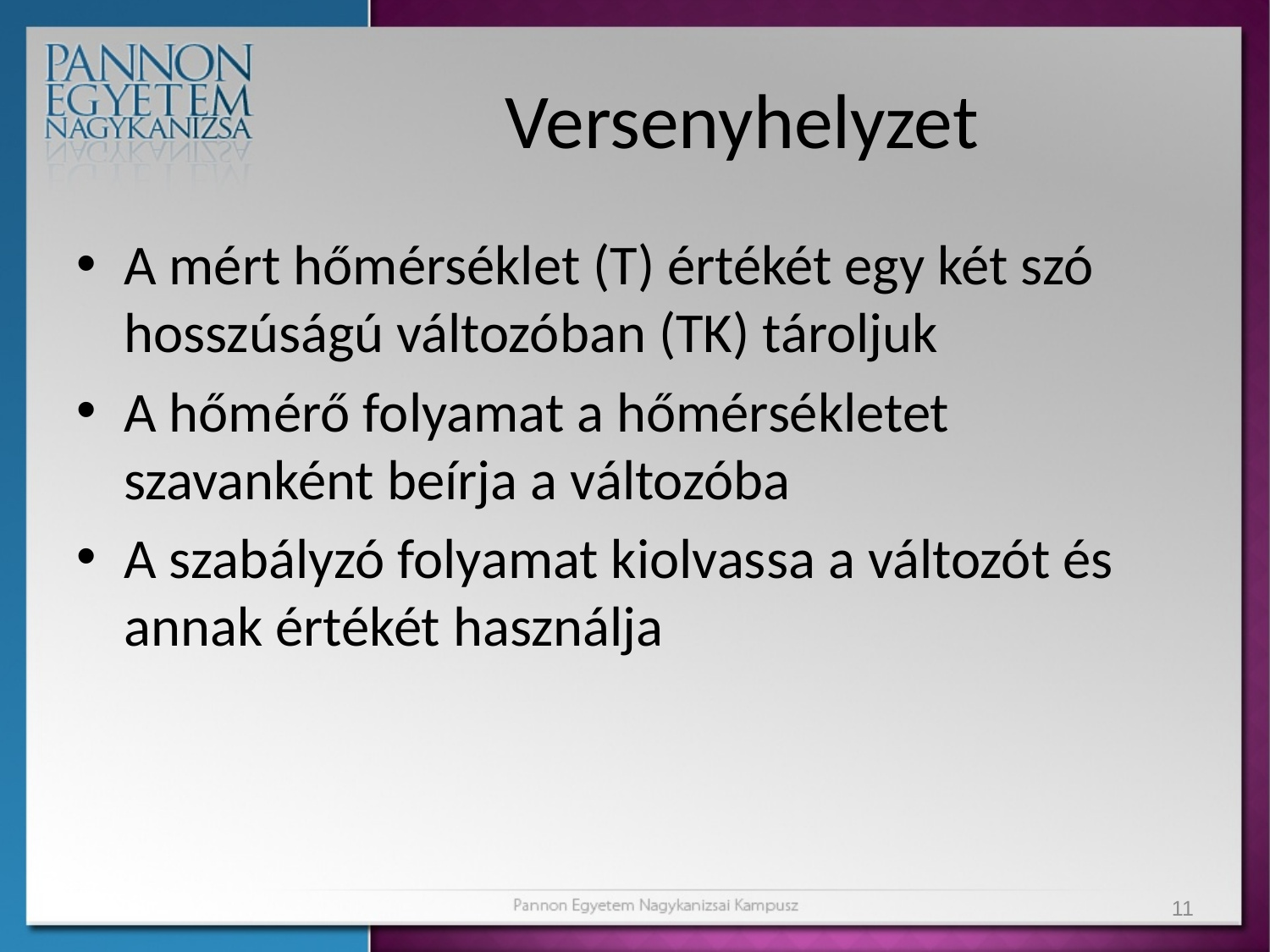

# Versenyhelyzet
A mért hőmérséklet (T) értékét egy két szó hosszúságú változóban (TK) tároljuk
A hőmérő folyamat a hőmérsékletet szavanként beírja a változóba
A szabályzó folyamat kiolvassa a változót és annak értékét használja

11